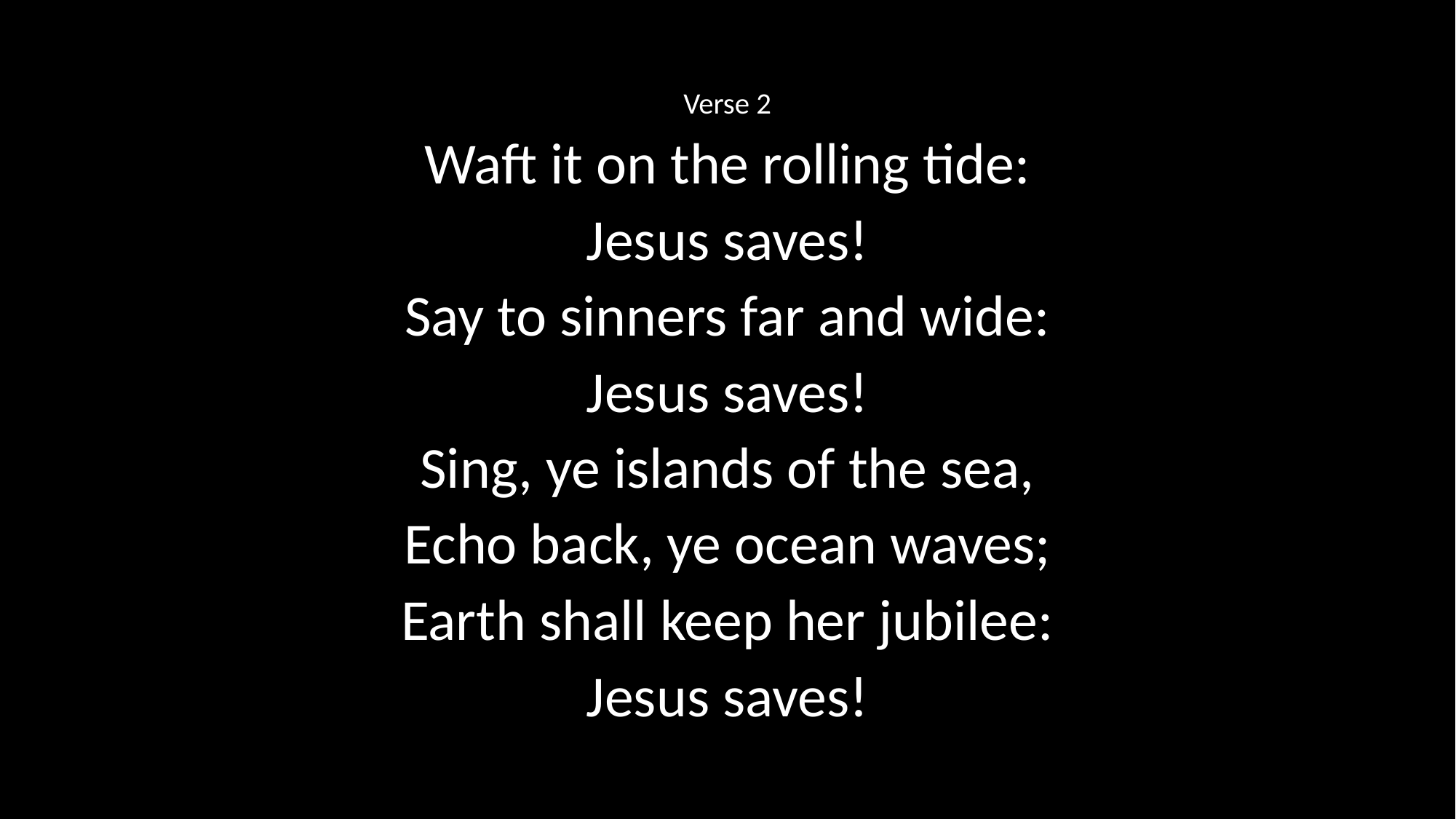

Verse 2
Waft it on the rolling tide:
Jesus saves!
Say to sinners far and wide:
Jesus saves!
Sing, ye islands of the sea,
Echo back, ye ocean waves;
Earth shall keep her jubilee:
Jesus saves!